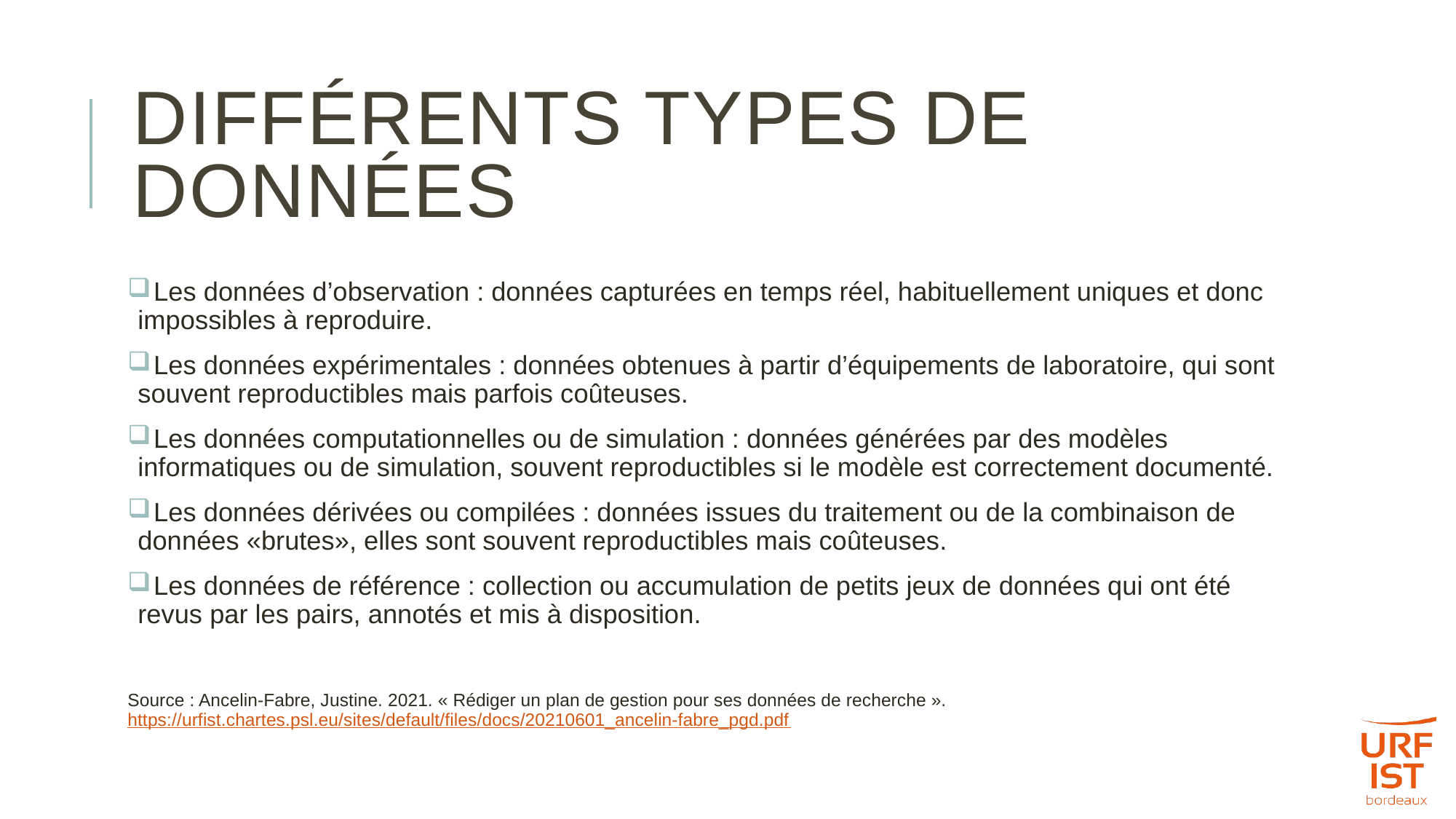

# Différents types de données
 Les données d’observation : données capturées en temps réel, habituellement uniques et donc impossibles à reproduire.
 Les données expérimentales : données obtenues à partir d’équipements de laboratoire, qui sont souvent reproductibles mais parfois coûteuses.
 Les données computationnelles ou de simulation : données générées par des modèles informatiques ou de simulation, souvent reproductibles si le modèle est correctement documenté.
 Les données dérivées ou compilées : données issues du traitement ou de la combinaison de données «brutes», elles sont souvent reproductibles mais coûteuses.
 Les données de référence : collection ou accumulation de petits jeux de données qui ont été revus par les pairs, annotés et mis à disposition.

Source : Ancelin-Fabre, Justine. 2021. « Rédiger un plan de gestion pour ses données de recherche ». https://urfist.chartes.psl.eu/sites/default/files/docs/20210601_ancelin-fabre_pgd.pdf